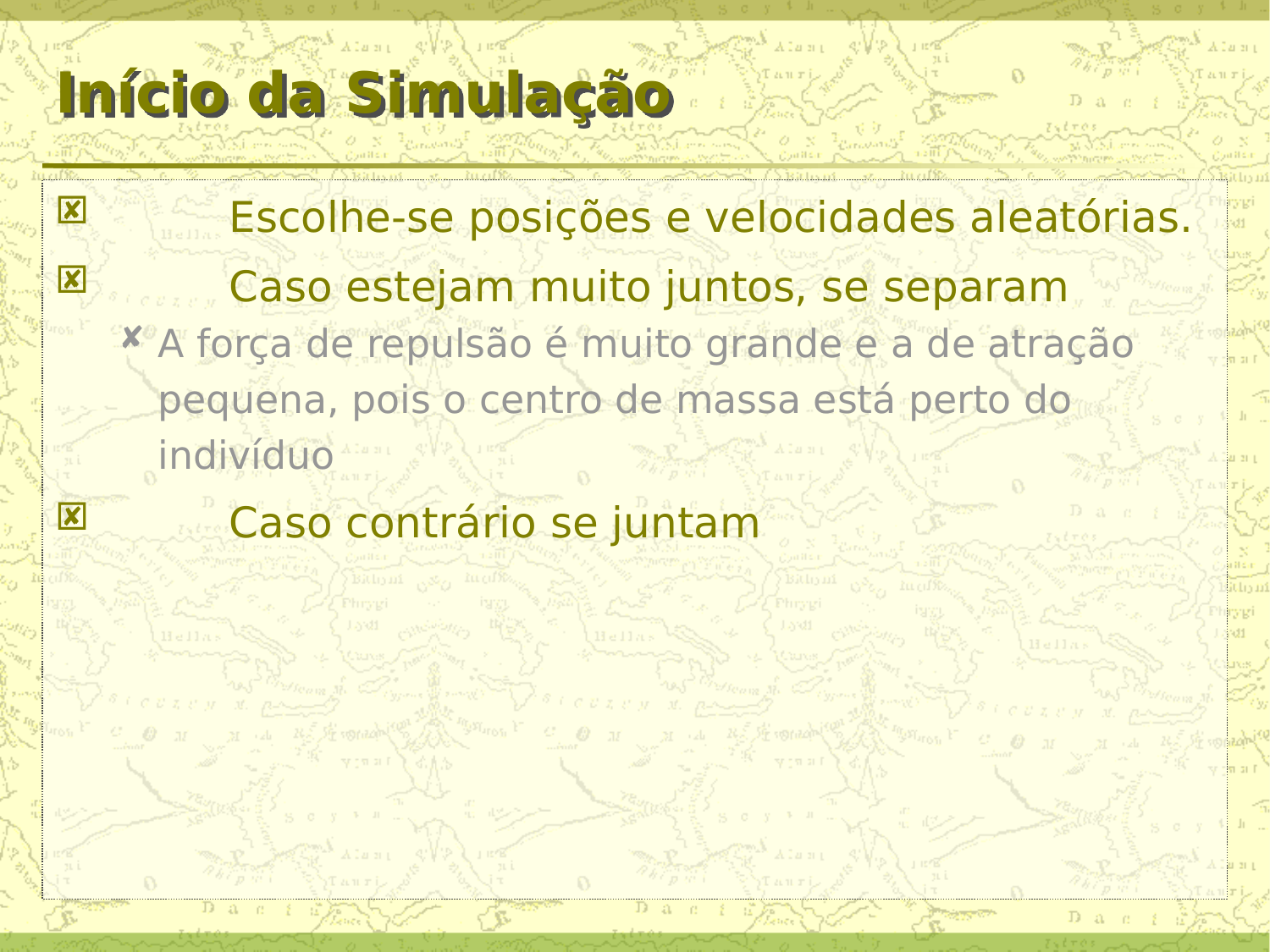

# Início da Simulação
	Escolhe-se posições e velocidades aleatórias.
	Caso estejam muito juntos, se separam
A força de repulsão é muito grande e a de atração pequena, pois o centro de massa está perto do indivíduo
	Caso contrário se juntam